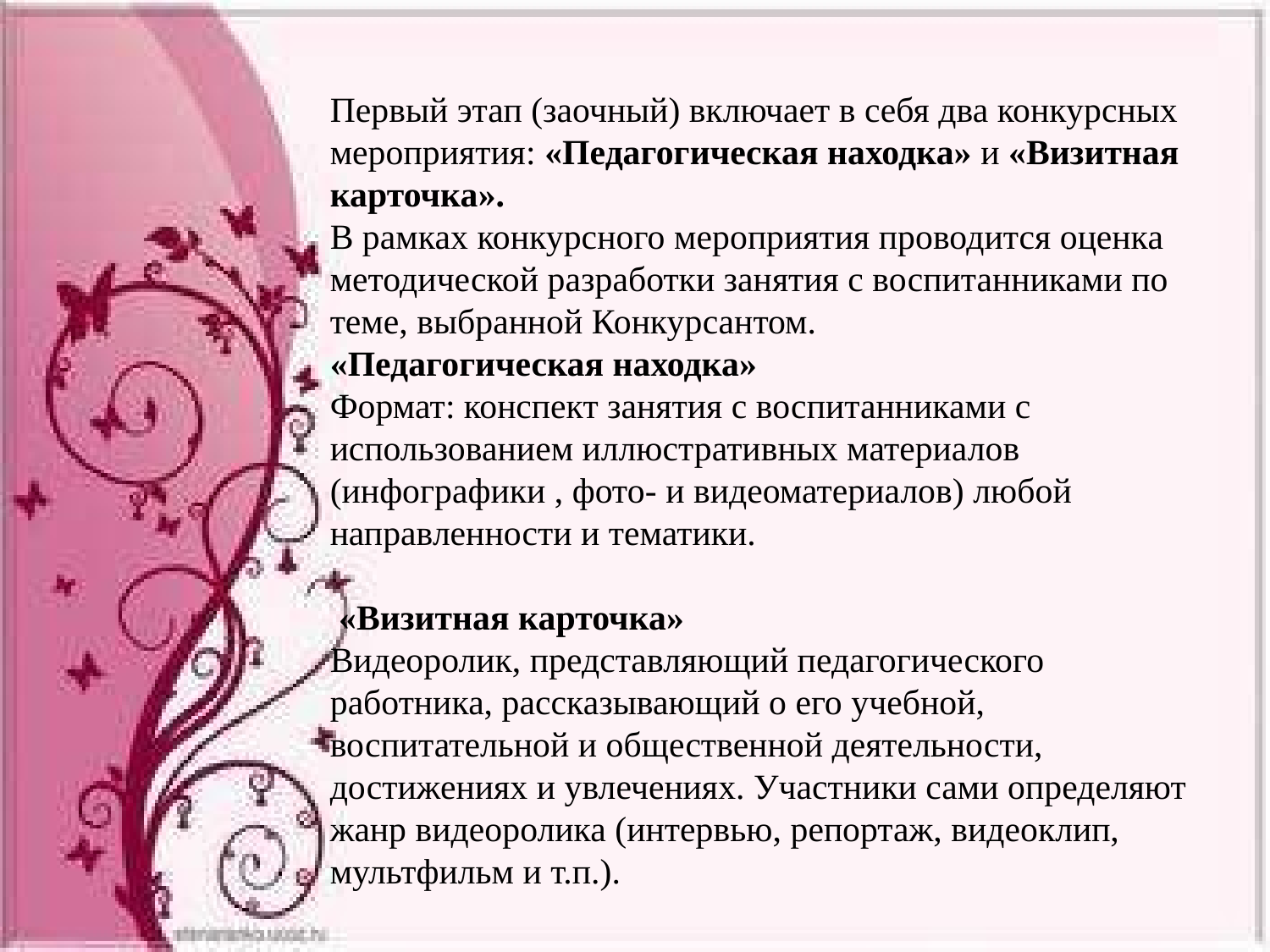

Первый этап (заочный) включает в себя два конкурсных мероприятия: «Педагогическая находка» и «Визитная карточка».
В рамках конкурсного мероприятия проводится оценка методической разработки занятия с воспитанниками по теме, выбранной Конкурсантом.
«Педагогическая находка»
Формат: конспект занятия с воспитанниками с использованием иллюстративных материалов (инфографики , фото- и видеоматериалов) любой направленности и тематики.

 «Визитная карточка»
Видеоролик, представляющий педагогического работника, рассказывающий о его учебной, воспитательной и общественной деятельности, достижениях и увлечениях. Участники сами определяют жанр видеоролика (интервью, репортаж, видеоклип, мультфильм и т.п.).